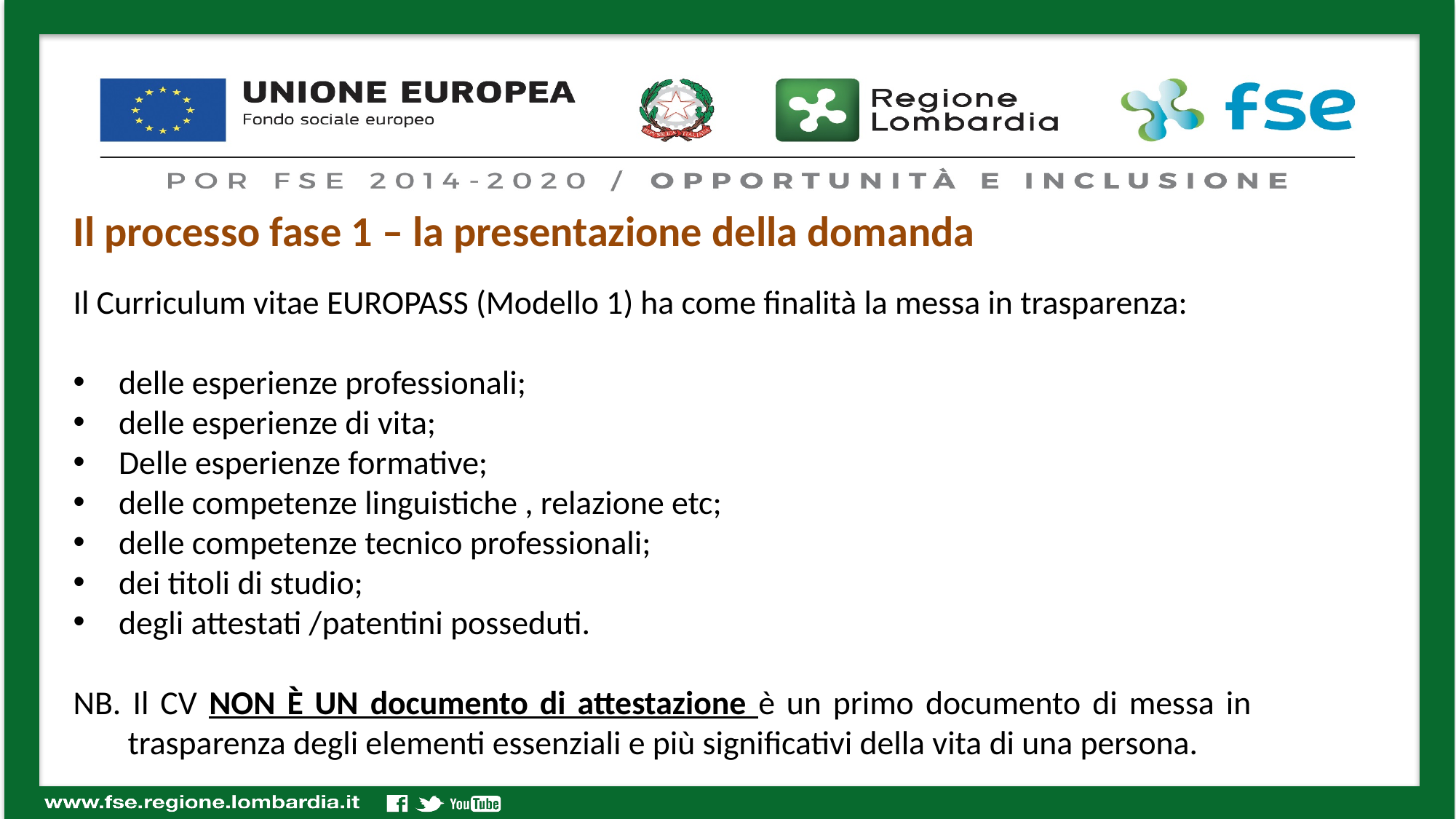

Il processo fase 1 – la presentazione della domanda
Il Curriculum vitae EUROPASS (Modello 1) ha come finalità la messa in trasparenza:

delle esperienze professionali;
delle esperienze di vita;
Delle esperienze formative;
delle competenze linguistiche , relazione etc;
delle competenze tecnico professionali;
dei titoli di studio;
degli attestati /patentini posseduti.

NB. Il CV NON È UN documento di attestazione è un primo documento di messa in trasparenza degli elementi essenziali e più significativi della vita di una persona.